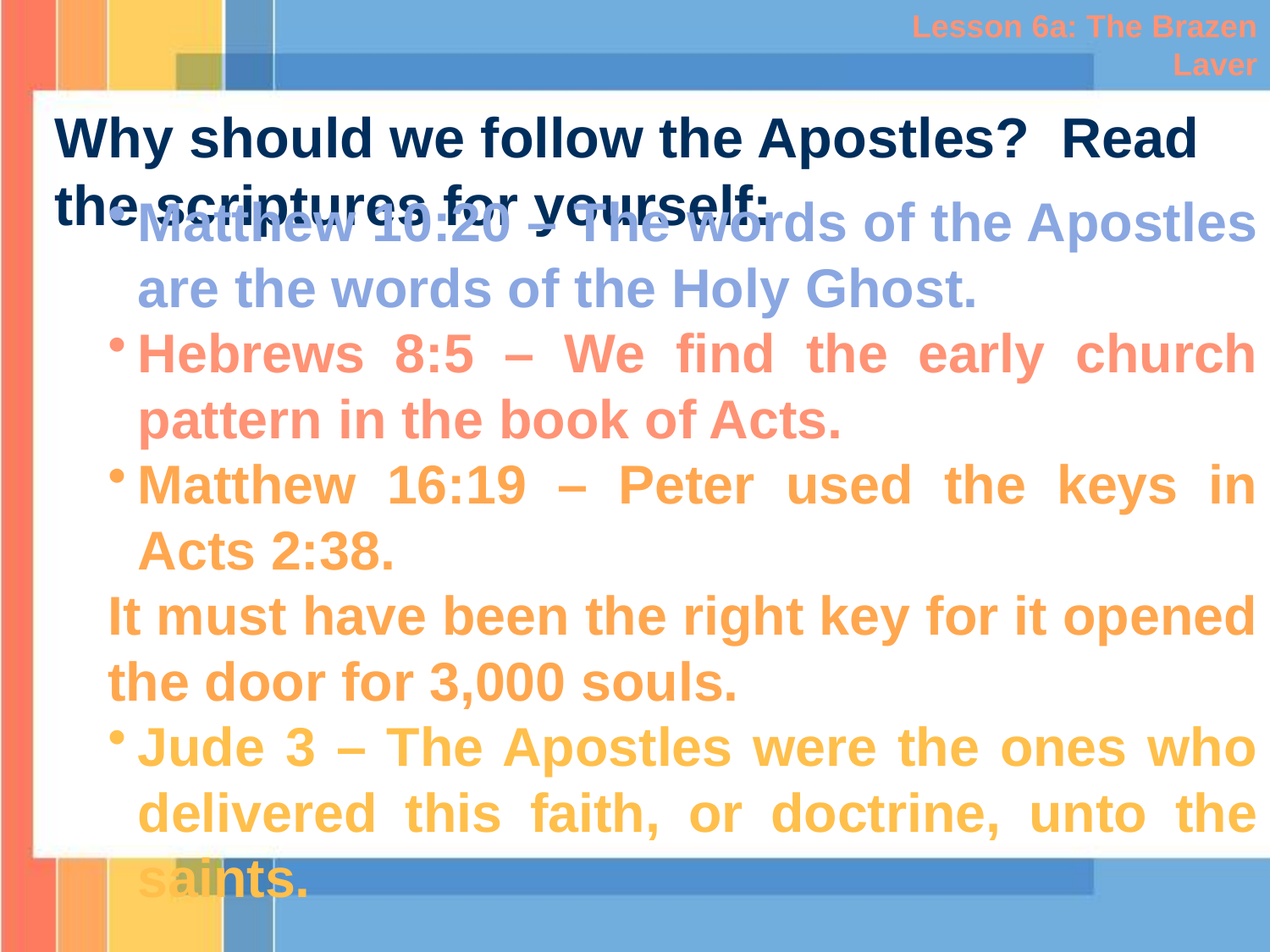

Lesson 6a: The Brazen Laver
Why should we follow the Apostles?  Read the scriptures for yourself:
Matthew 10:20 – The words of the Apostles are the words of the Holy Ghost.
Hebrews 8:5 – We find the early church pattern in the book of Acts.
Matthew 16:19 – Peter used the keys in Acts 2:38.
It must have been the right key for it opened the door for 3,000 souls.
Jude 3 – The Apostles were the ones who delivered this faith, or doctrine, unto the saints.